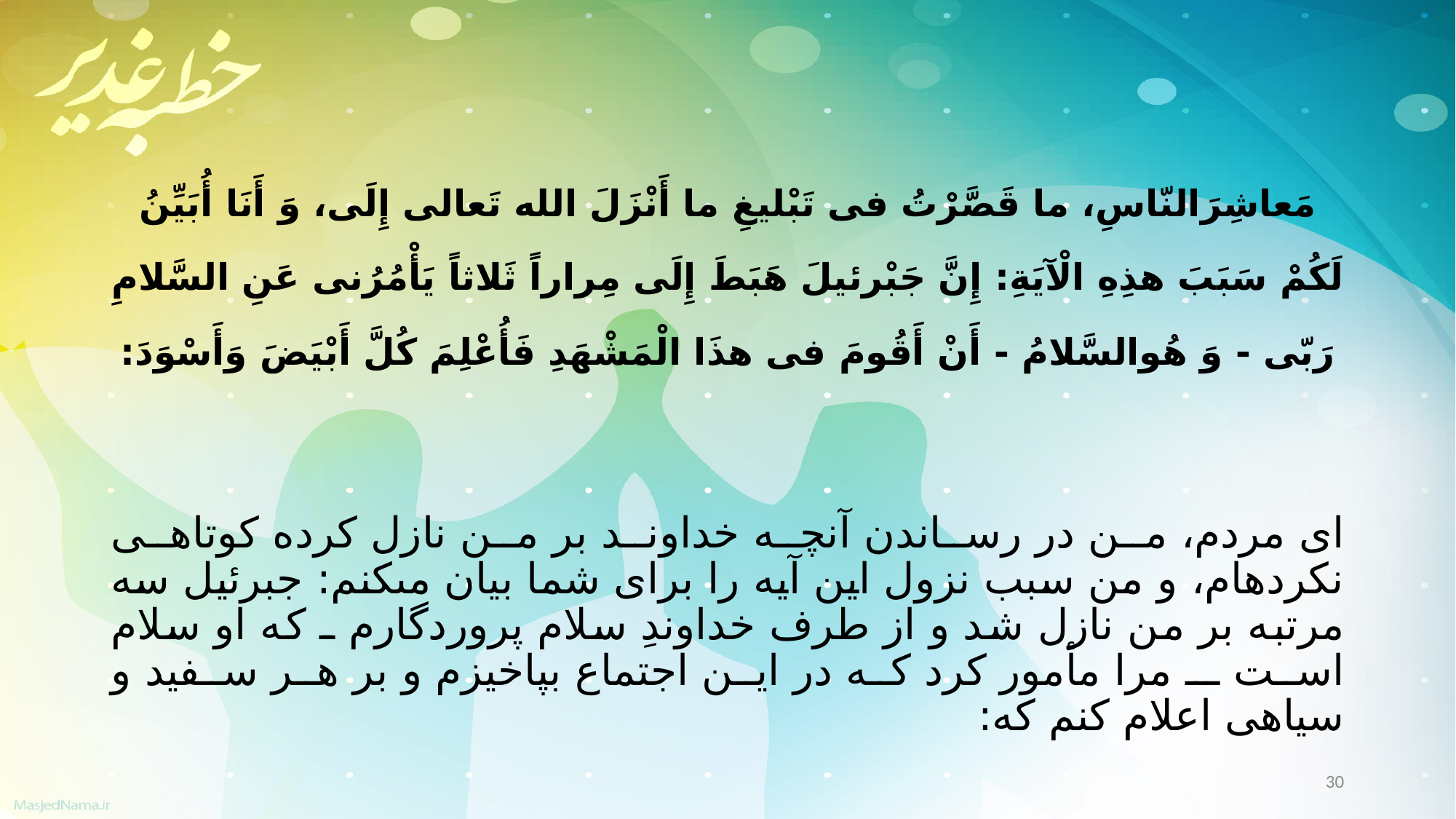

مَعاشِرَالنّاسِ، ما قَصَّرْتُ فی تَبْلیغِ ما أَنْزَلَ الله تَعالی إِلَی، وَ أَنَا أُبَیِّنُ لَکُمْ سَبَبَ هذِهِ الْآیَةِ: إِنَّ جَبْرئیلَ هَبَطَ إِلَی مِراراً ثَلاثاً یَأْمُرُنی عَنِ السَّلامِ رَبّی - وَ هُوالسَّلامُ - أَنْ أَقُومَ فی هذَا الْمَشْهَدِ فَأُعْلِمَ کُلَّ أَبْیَضَ وَأَسْوَدَ:
اى مردم، من در رساندن آنچه خداوند بر من نازل کرده کوتاهى نکرده‏ام، و من سبب نزول این آیه را براى شما بیان مى‏کنم: جبرئیل سه مرتبه بر من نازل شد و از طرف خداوندِ سلام پروردگارم ـ که او سلام است ـ مرا مأمور کرد که در این اجتماع بپاخیزم و بر هر سفید و سیاهى اعلام کنم که:
30